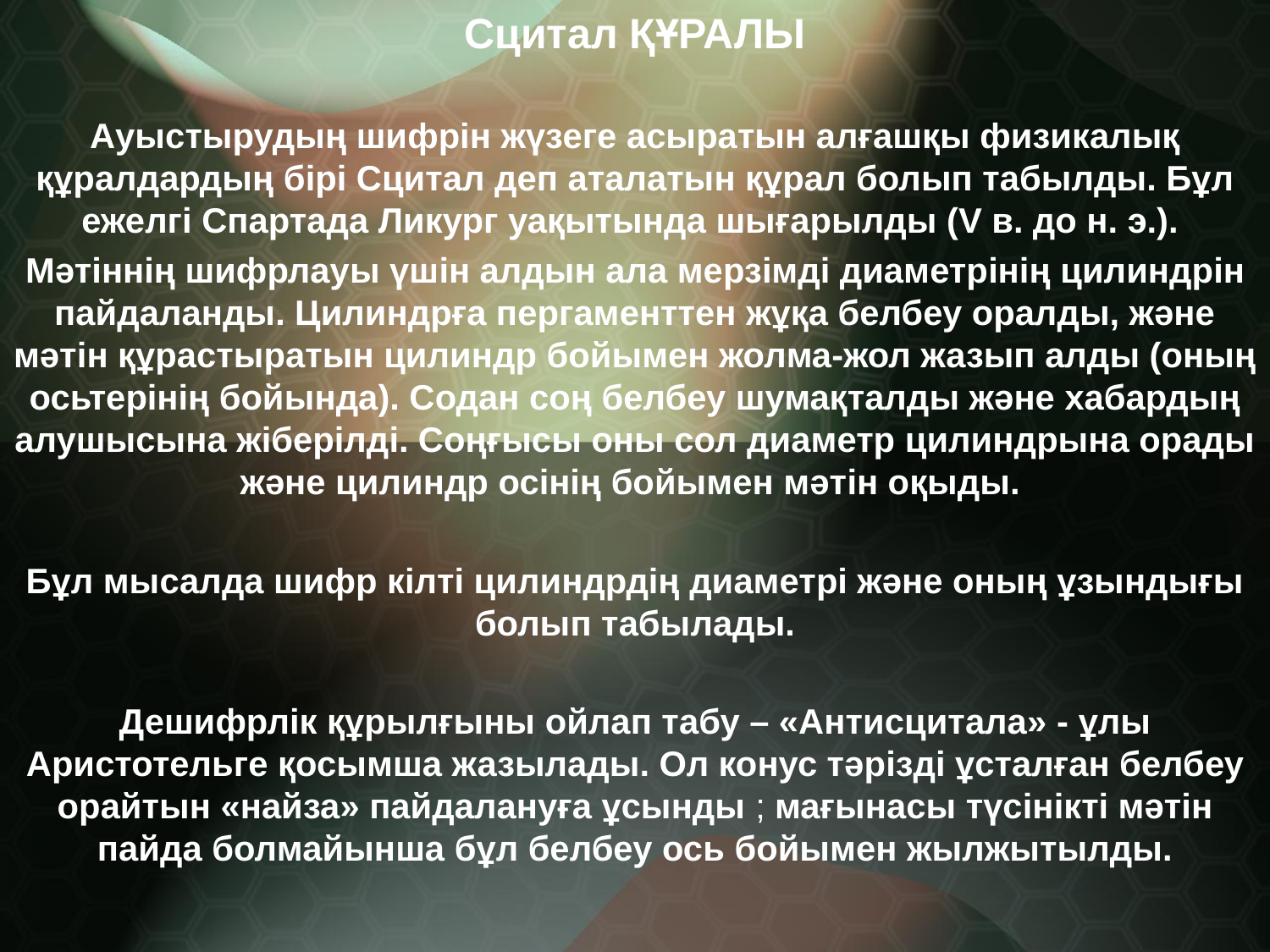

Сцитал ҚҰРАЛЫ

Ауыстырудың шифрін жүзеге асыратын алғашқы физикалық құралдардың бiрi Сцитал деп аталатын құрал болып табылды. Бұл ежелгі Спартада Ликург уақытында шығарылды (V в. до н. э.).
Мәтiннiң шифрлауы үшiн алдын ала мерзiмдi диаметрiнiң цилиндрiн пайдаланды. Цилиндрға пергаменттен жұқа белбеу оралды, және мәтiн құрастыратын цилиндр бойымен жолма-жол жазып алды (оның осьтерiнің бойында). Содан соң белбеу шумақталды және хабардың алушысына жiберілдi. Соңғысы оны сол диаметр цилиндрына орады және цилиндр осінің бойымен мәтiн оқыды.

Бұл мысалда шифр кілті цилиндрдің диаметрі және оның ұзындығы болып табылады.

Дешифрлік құрылғыны ойлап табу – «Антисцитала» - ұлы Аристотельге қосымша жазылады. Ол конус тәрiздi ұсталған белбеу орайтын «найза» пайдалануға ұсынды ; мағынасы түсiнiкті мәтiн пайда болмайынша бұл белбеу ось бойымен жылжытылды.